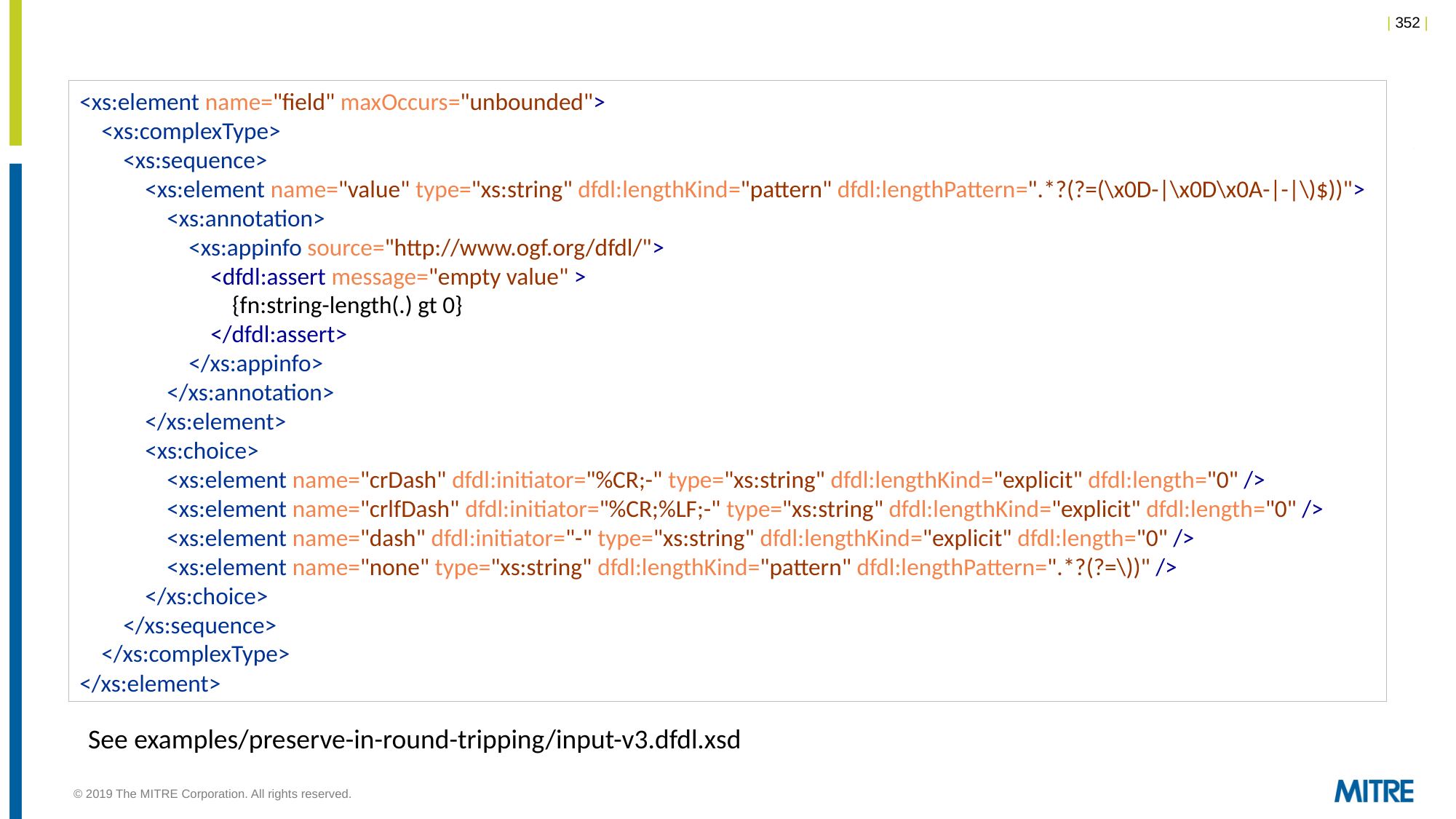

<xs:element name="field" maxOccurs="unbounded">
    <xs:complexType>
        <xs:sequence>
            <xs:element name="value" type="xs:string" dfdl:lengthKind="pattern" dfdl:lengthPattern=".*?(?=(\x0D-|\x0D\x0A-|-|\)$))">
                <xs:annotation>
                    <xs:appinfo source="http://www.ogf.org/dfdl/">
                        <dfdl:assert message="empty value" >
                            {fn:string-length(.) gt 0}
                        </dfdl:assert>
                    </xs:appinfo>
                </xs:annotation>
            </xs:element>
            <xs:choice>
                <xs:element name="crDash" dfdl:initiator="%CR;-" type="xs:string" dfdl:lengthKind="explicit" dfdl:length="0" />
                <xs:element name="crlfDash" dfdl:initiator="%CR;%LF;-" type="xs:string" dfdl:lengthKind="explicit" dfdl:length="0" />
                <xs:element name="dash" dfdl:initiator="-" type="xs:string" dfdl:lengthKind="explicit" dfdl:length="0" />
                <xs:element name="none" type="xs:string" dfdl:lengthKind="pattern" dfdl:lengthPattern=".*?(?=\))" />
            </xs:choice>
        </xs:sequence>
    </xs:complexType>
</xs:element>
See examples/preserve-in-round-tripping/input-v3.dfdl.xsd
© 2019 The MITRE Corporation. All rights reserved.